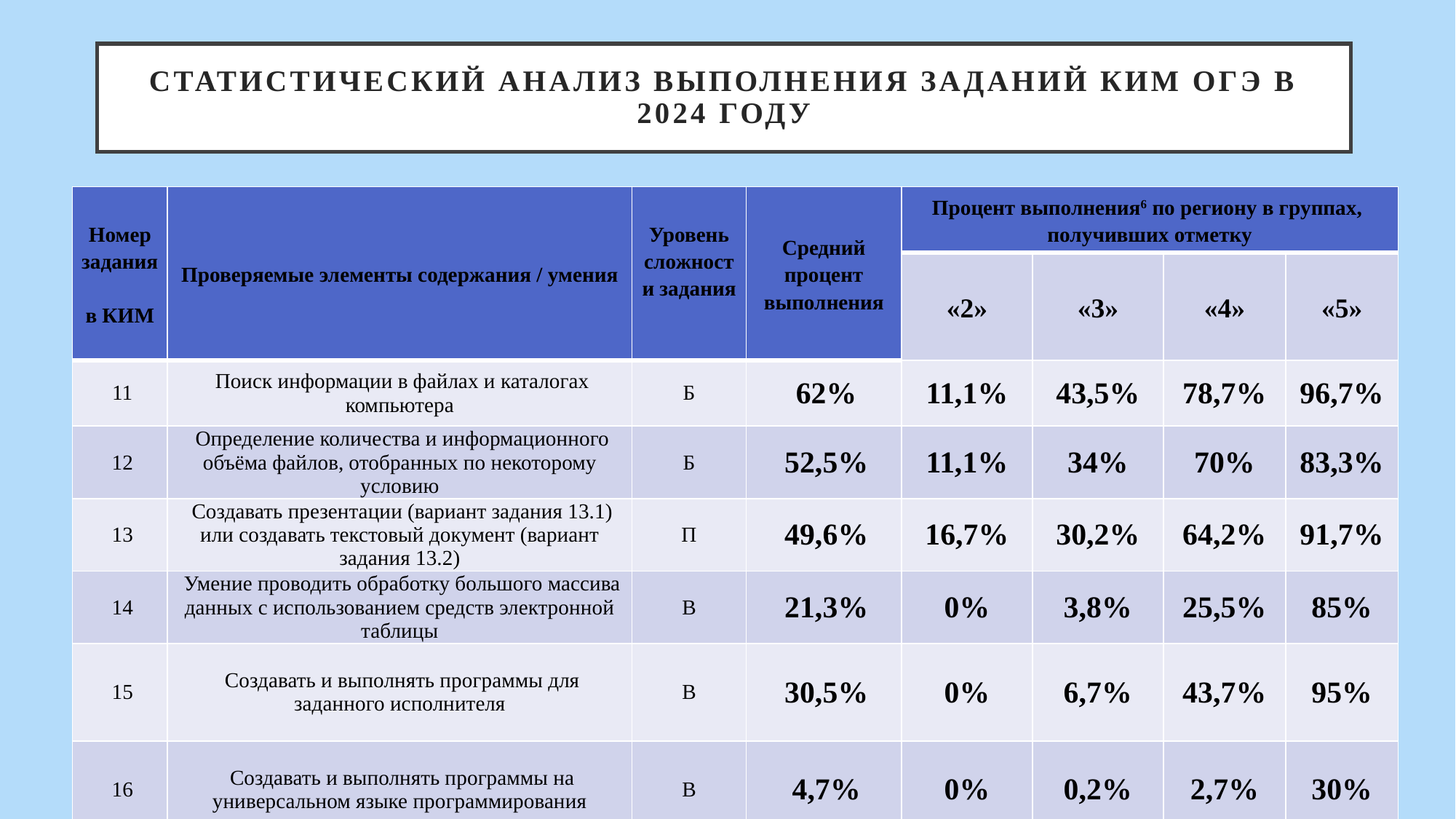

# Статистический анализ выполнения заданий КИМ ОГЭ в 2024 году
| Номер задания в КИМ | Проверяемые элементы содержания / умения | Уровень сложности задания | Средний процент выполнения | Процент выполнения6 по региону в группах, получивших отметку |  |  |  |
| --- | --- | --- | --- | --- | --- | --- | --- |
|  |  |  |  | «2» | «3» | «4» | «5» |
| 11 | Поиск информации в файлах и каталогах компьютера | Б | 62% | 11,1% | 43,5% | 78,7% | 96,7% |
| 12 | Определение количества и информационного объёма файлов, отобранных по некоторому условию | Б | 52,5% | 11,1% | 34% | 70% | 83,3% |
| 13 | Создавать презентации (вариант задания 13.1) или создавать текстовый документ (вариант задания 13.2) | П | 49,6% | 16,7% | 30,2% | 64,2% | 91,7% |
| 14 | Умение проводить обработку большого массива данных с использованием средств электронной таблицы | В | 21,3% | 0% | 3,8% | 25,5% | 85% |
| 15 | Создавать и выполнять программы для заданного исполнителя | В | 30,5% | 0% | 6,7% | 43,7% | 95% |
| 16 | Создавать и выполнять программы на универсальном языке программирования | В | 4,7% | 0% | 0,2% | 2,7% | 30% |